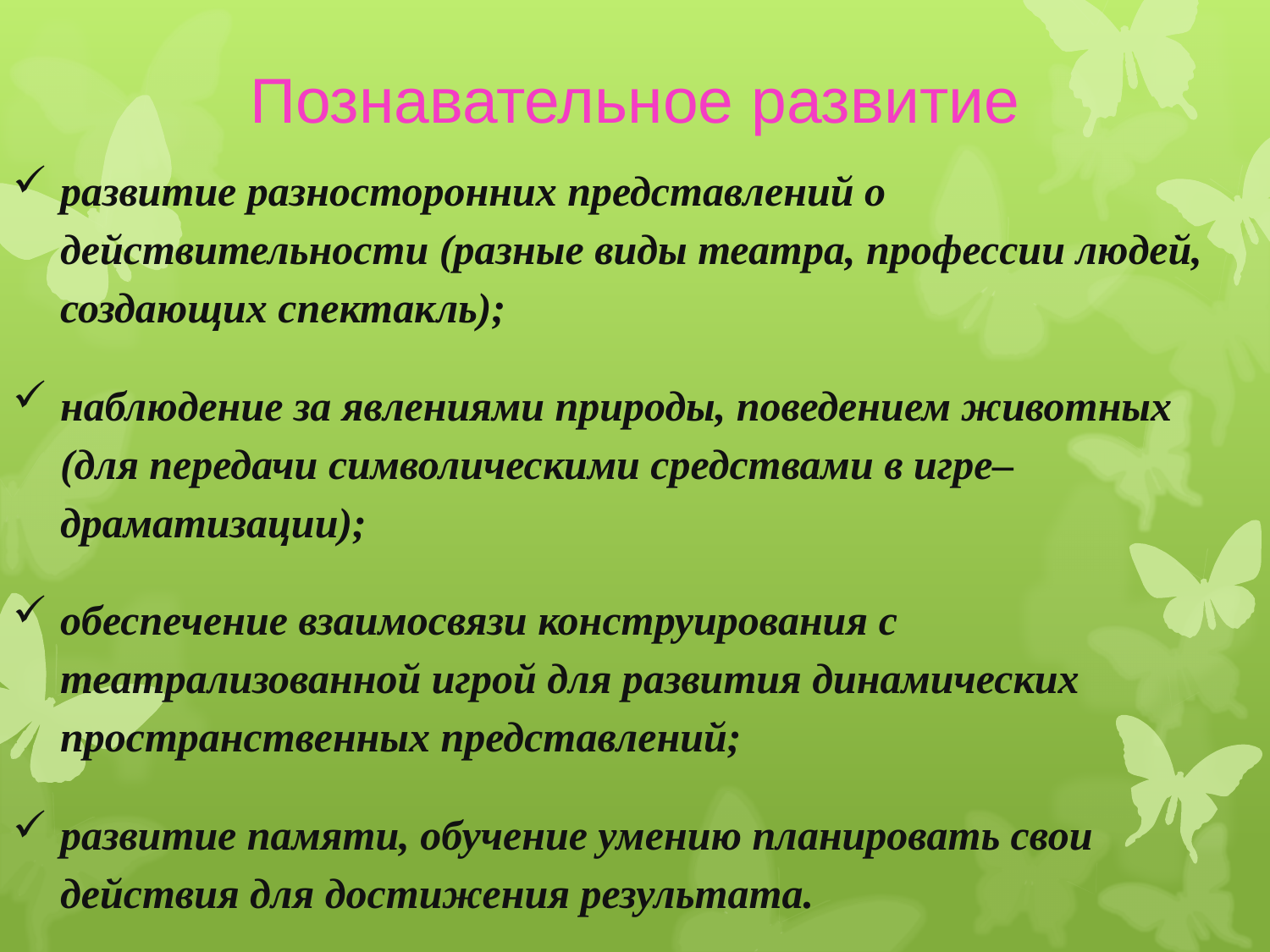

Познавательное развитие
развитие разносторонних представлений о действительности (разные виды театра, профессии людей, создающих спектакль);
наблюдение за явлениями природы, поведением животных (для передачи символическими средствами в игре–драматизации);
обеспечение взаимосвязи конструирования с театрализованной игрой для развития динамических пространственных представлений;
развитие памяти, обучение умению планировать свои действия для достижения результата.